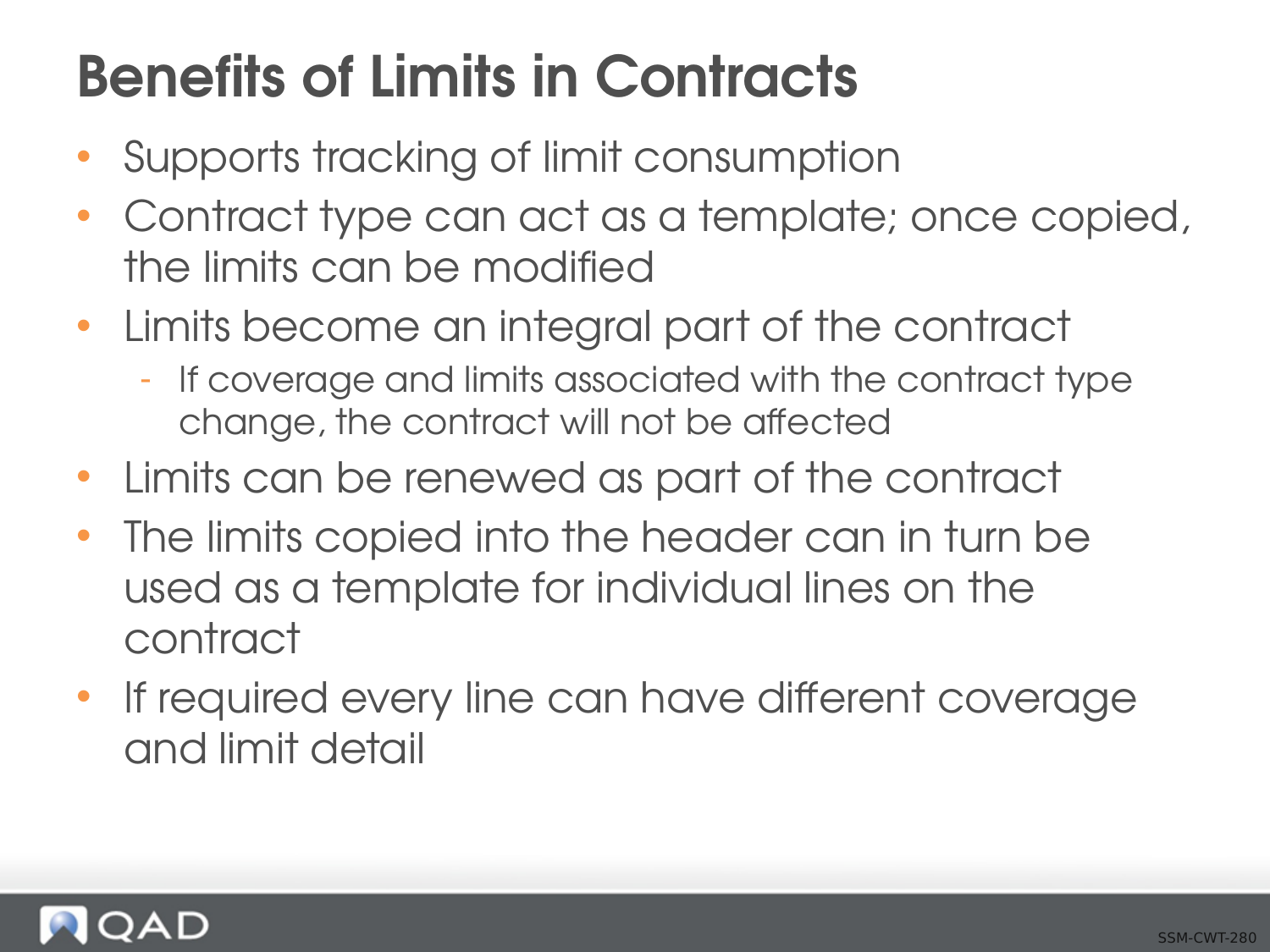

# Benefits of Limits in Contracts
Supports tracking of limit consumption
Contract type can act as a template; once copied, the limits can be modified
Limits become an integral part of the contract
If coverage and limits associated with the contract type change, the contract will not be affected
Limits can be renewed as part of the contract
The limits copied into the header can in turn be used as a template for individual lines on the contract
If required every line can have different coverage and limit detail

SSM-CWT-280